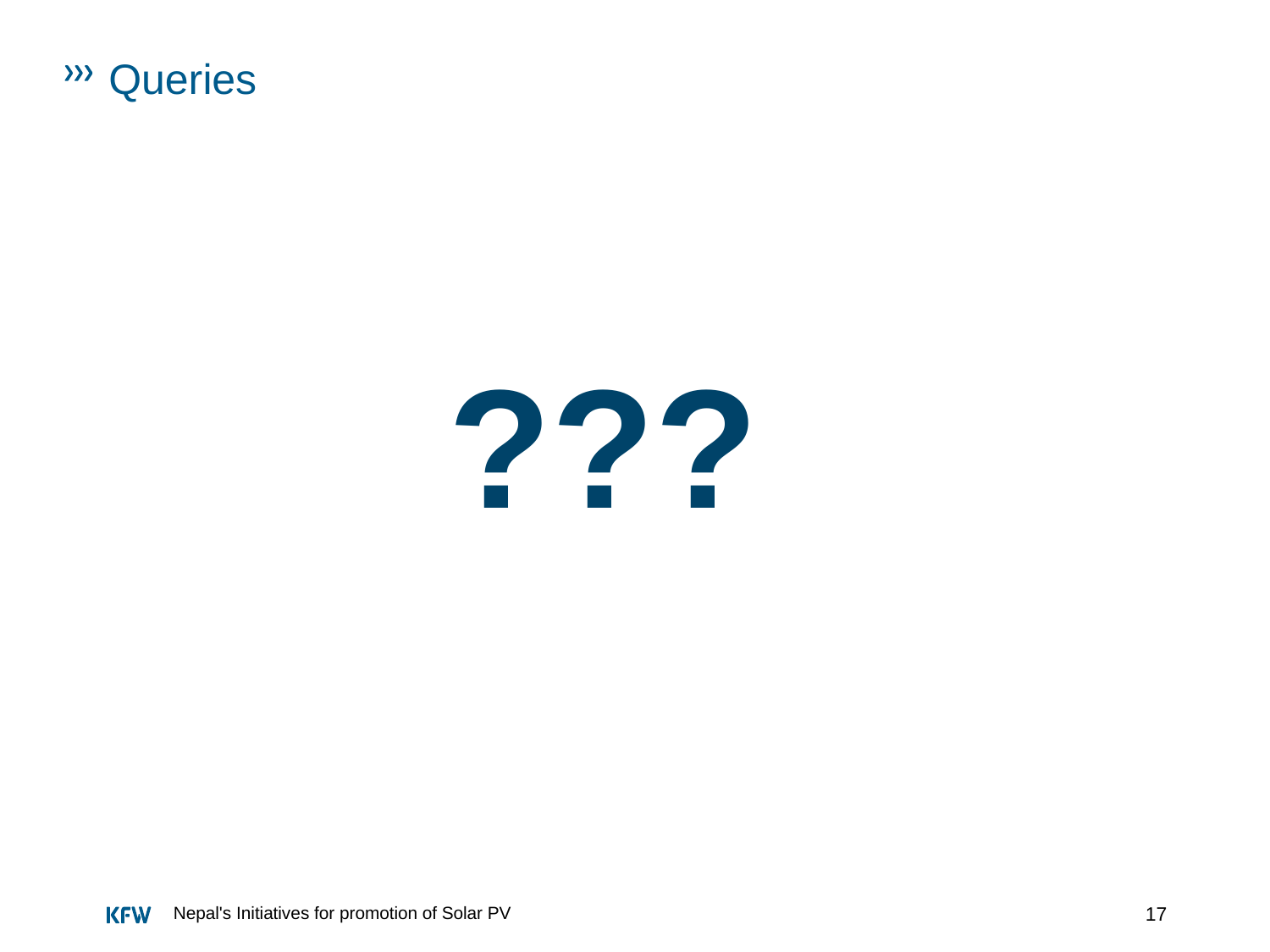

# Queries
???
17
Nepal's Initiatives for promotion of Solar PV